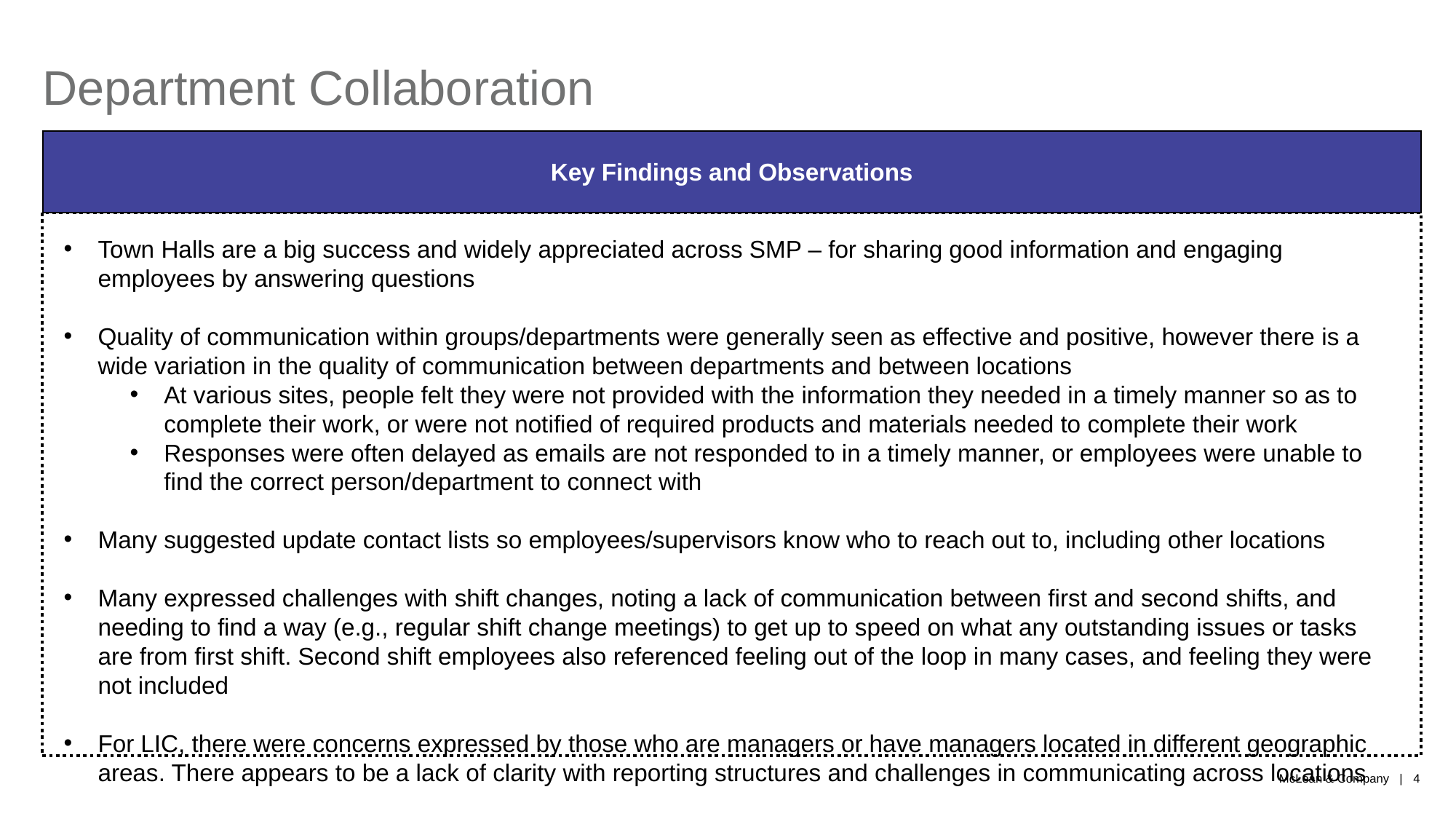

# Department Collaboration
Key Findings and Observations
Town Halls are a big success and widely appreciated across SMP – for sharing good information and engaging employees by answering questions

Quality of communication within groups/departments were generally seen as effective and positive, however there is a wide variation in the quality of communication between departments and between locations
At various sites, people felt they were not provided with the information they needed in a timely manner so as to complete their work, or were not notified of required products and materials needed to complete their work
Responses were often delayed as emails are not responded to in a timely manner, or employees were unable to find the correct person/department to connect with

Many suggested update contact lists so employees/supervisors know who to reach out to, including other locations

Many expressed challenges with shift changes, noting a lack of communication between first and second shifts, and needing to find a way (e.g., regular shift change meetings) to get up to speed on what any outstanding issues or tasks are from first shift. Second shift employees also referenced feeling out of the loop in many cases, and feeling they were not included

For LIC, there were concerns expressed by those who are managers or have managers located in different geographic areas. There appears to be a lack of clarity with reporting structures and challenges in communicating across locations